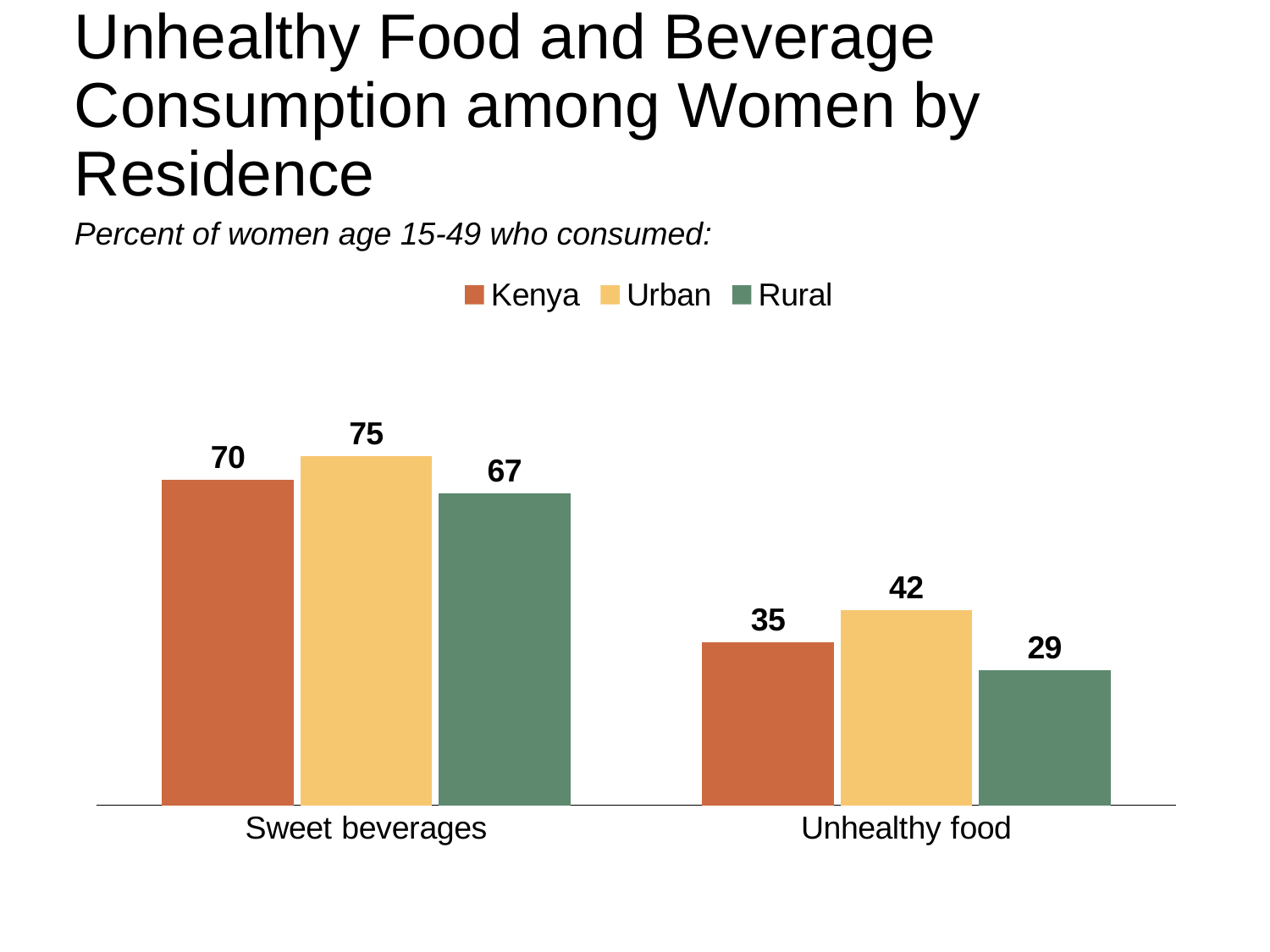

# Unhealthy Food and Beverage Consumption among Women by Residence
Percent of women age 15-49 who consumed:

### Chart

| Category | Kenya | Urban | Rural |
|---|---|---|---|
| Sweet beverages | 70.0 | 75.0 | 67.0 |
| Unhealthy food | 35.0 | 42.0 | 29.0 |